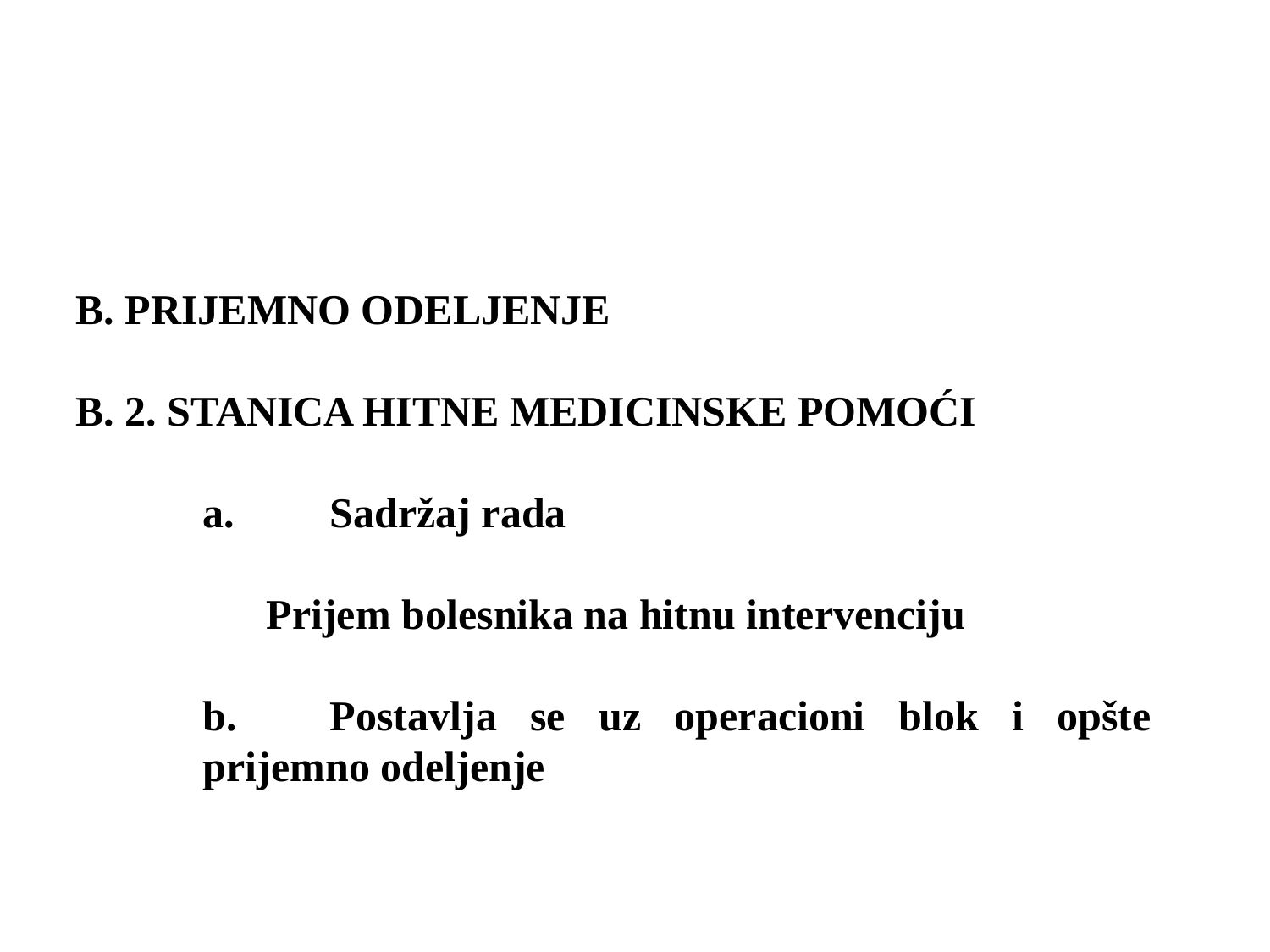

B. PRIJEMNO ODELJENJE

B. 2. STANICA HITNE MEDICINSKE POMOĆI

a.	Sadržaj rada

Prijem bolesnika na hitnu intervenciju

b.	Postavlja se uz operacioni blok i opšte prijemno odeljenje